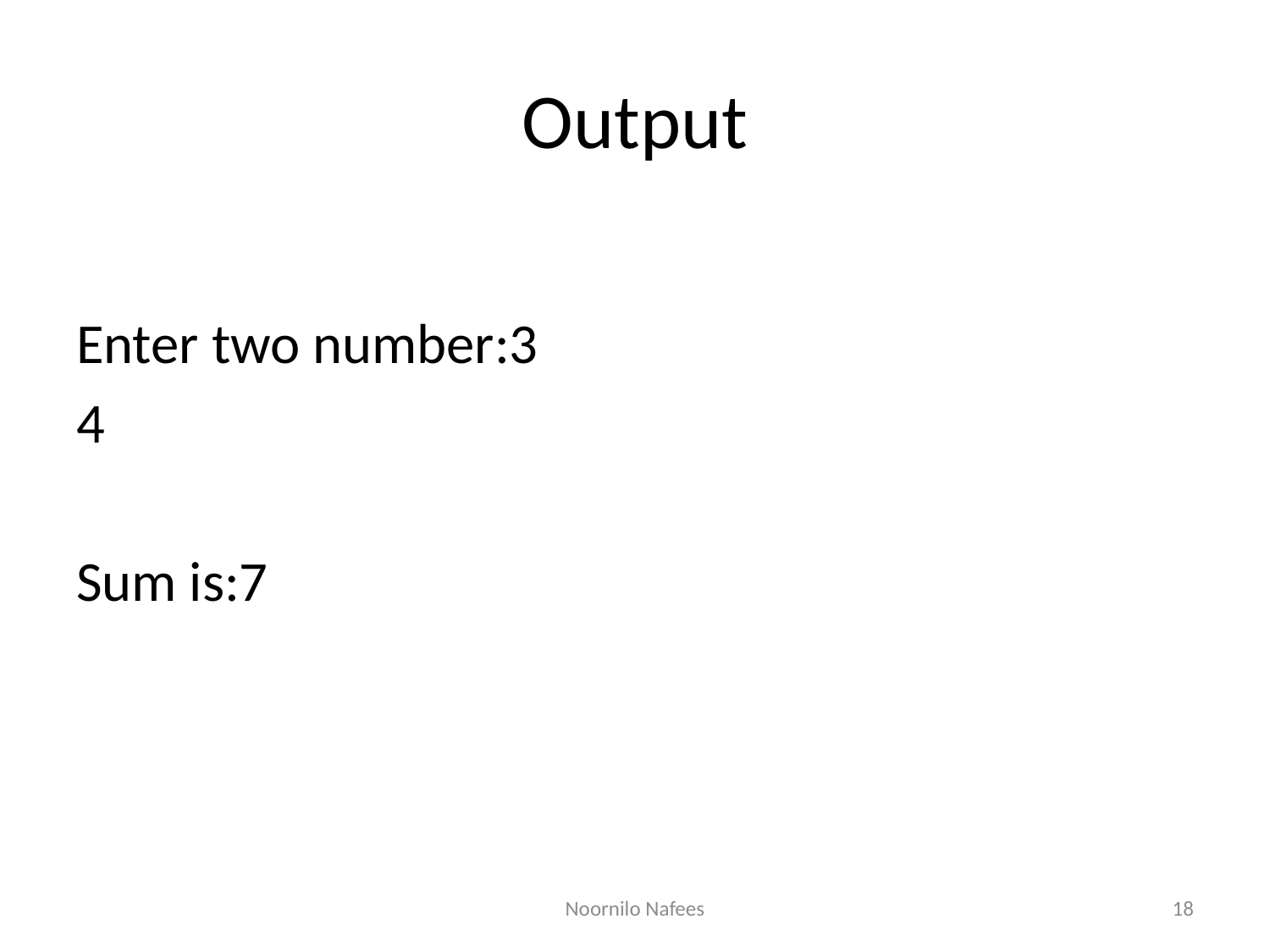

# Output

Enter two number:3
4

Sum is:7

Noornilo Nafees
18